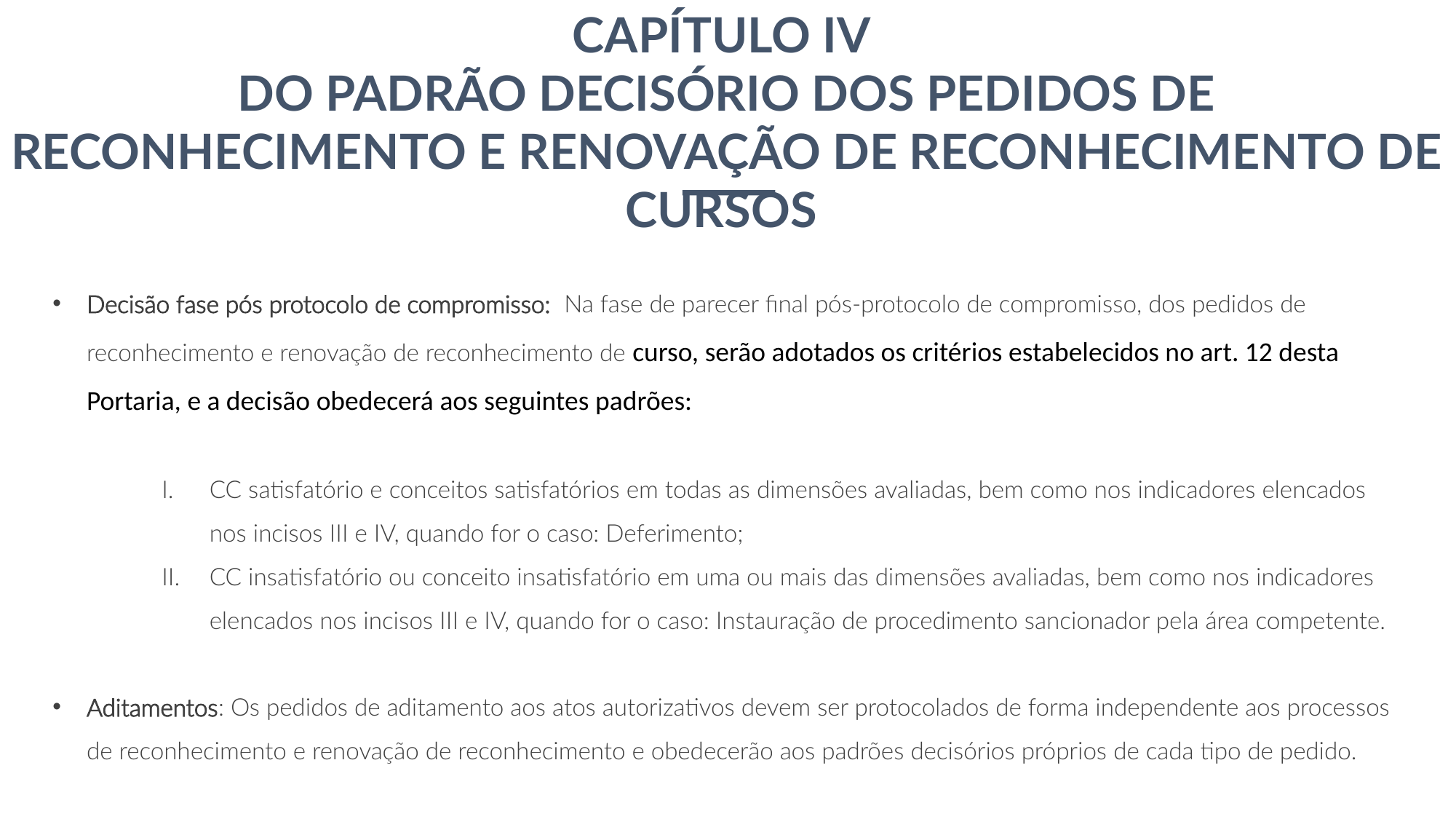

CAPÍTULO IV
DO PADRÃO DECISÓRIO DOS PEDIDOS DE RECONHECIMENTO E RENOVAÇÃO DE RECONHECIMENTO DE CURSOS

Decisão fase pós protocolo de compromisso:  Na fase de parecer final pós-protocolo de compromisso, dos pedidos de reconhecimento e renovação de reconhecimento de curso, serão adotados os critérios estabelecidos no art. 12 desta Portaria, e a decisão obedecerá aos seguintes padrões:

CC satisfatório e conceitos satisfatórios em todas as dimensões avaliadas, bem como nos indicadores elencados nos incisos III e IV, quando for o caso: Deferimento;
CC insatisfatório ou conceito insatisfatório em uma ou mais das dimensões avaliadas, bem como nos indicadores elencados nos incisos III e IV, quando for o caso: Instauração de procedimento sancionador pela área competente.

Aditamentos: Os pedidos de aditamento aos atos autorizativos devem ser protocolados de forma independente aos processos de reconhecimento e renovação de reconhecimento e obedecerão aos padrões decisórios próprios de cada tipo de pedido.